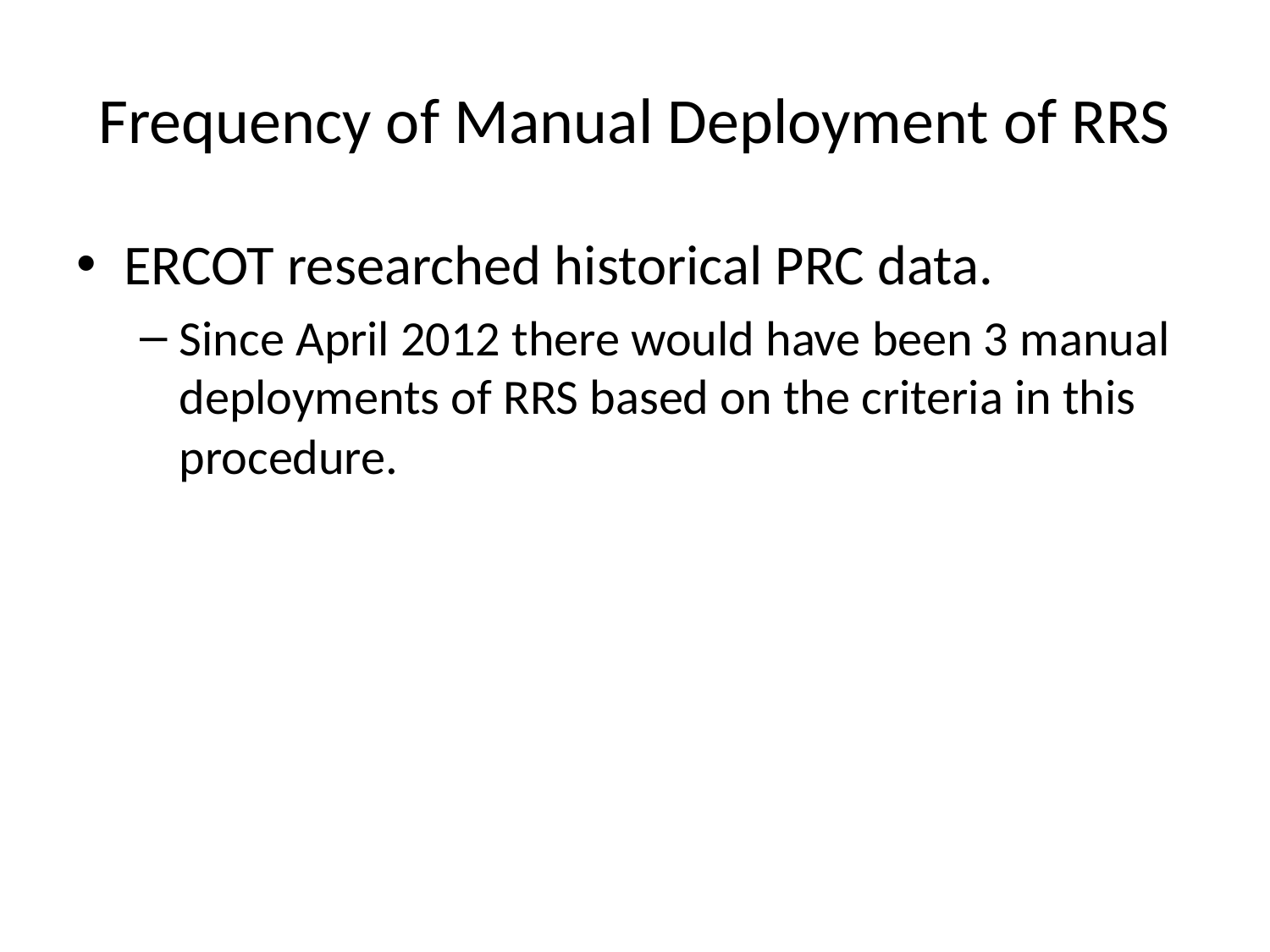

# Frequency of Manual Deployment of RRS
ERCOT researched historical PRC data.
Since April 2012 there would have been 3 manual deployments of RRS based on the criteria in this procedure.